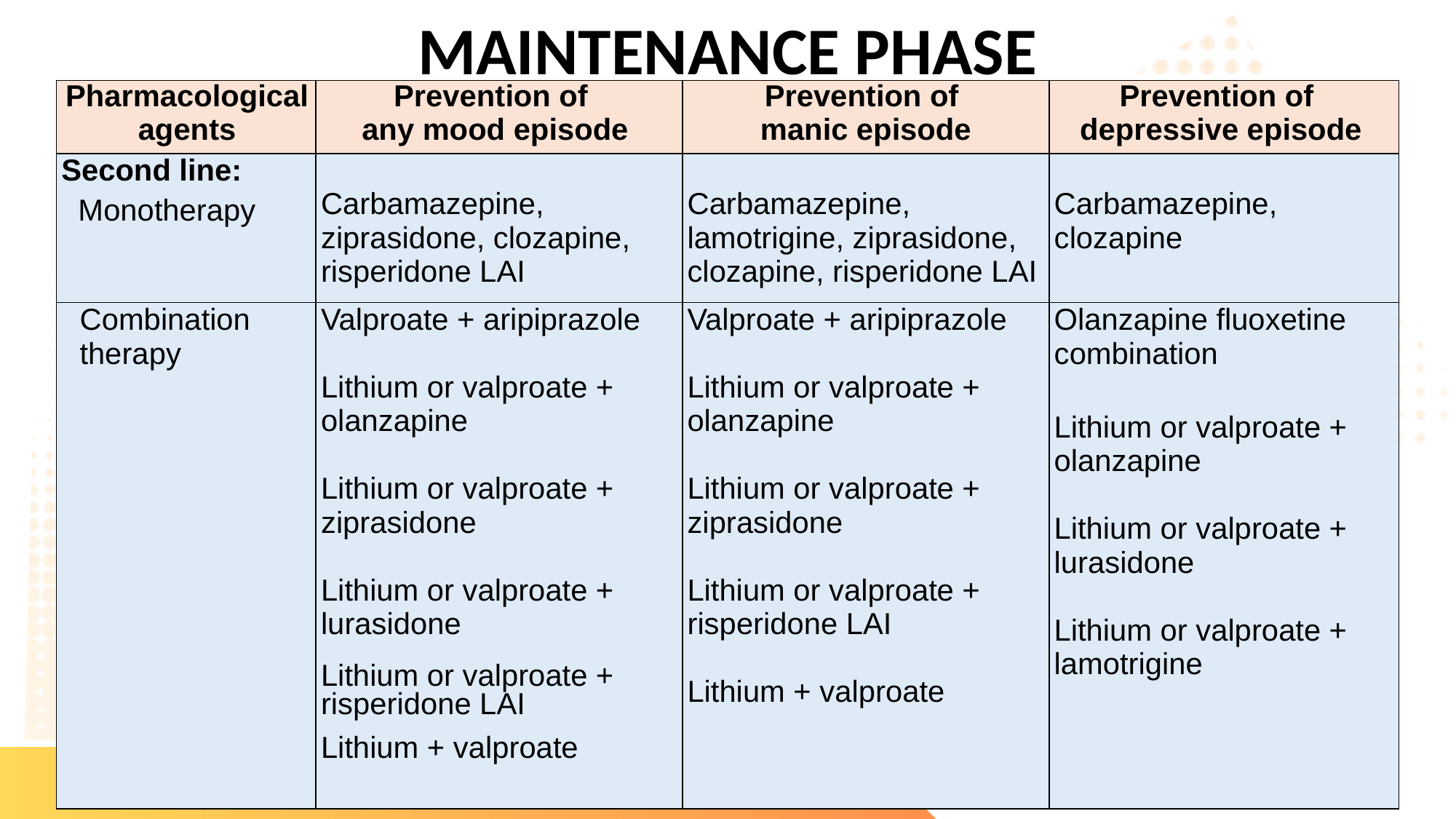

MAINTENANCE PHASE
| Pharmacological agents | Prevention of any mood episode | Prevention of manic episode | Prevention of depressive episode |
| --- | --- | --- | --- |
| Second line: Monotherapy | Carbamazepine, ziprasidone, clozapine, risperidone LAI | Carbamazepine, lamotrigine, ziprasidone, clozapine, risperidone LAI | Carbamazepine, clozapine |
| Combination therapy | Valproate + aripiprazole Lithium or valproate + olanzapine Lithium or valproate + ziprasidone Lithium or valproate + lurasidone Lithium or valproate + risperidone LAI Lithium + valproate | Valproate + aripiprazole Lithium or valproate + olanzapine Lithium or valproate + ziprasidone Lithium or valproate + risperidone LAI Lithium + valproate | Olanzapine fluoxetine combination Lithium or valproate + olanzapine Lithium or valproate + lurasidone Lithium or valproate + lamotrigine |

50. Verdolini N, Hidalgo-Mazzei D, Del Matto L, et al. 2021;23(4):324-40.